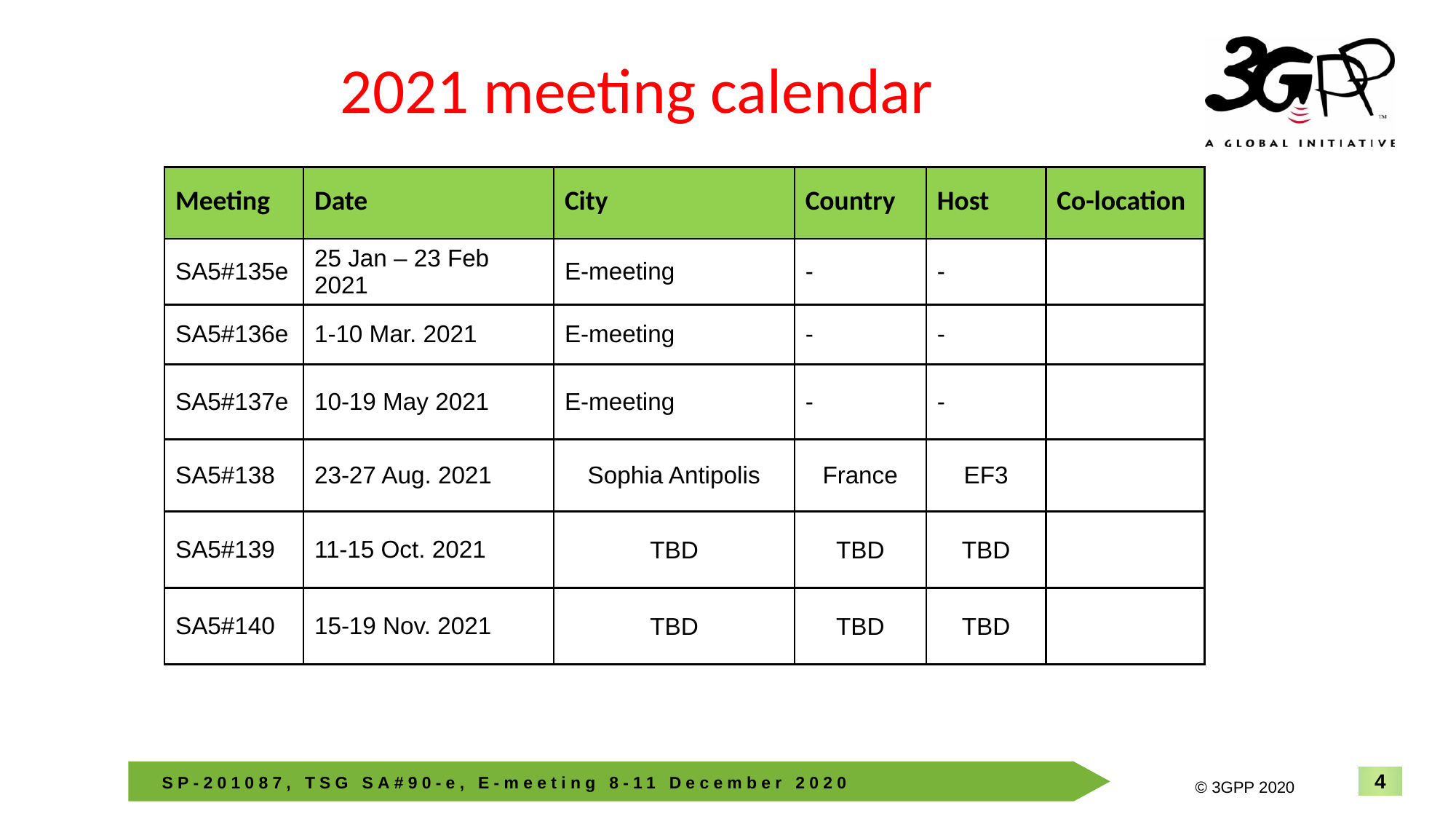

# 2021 meeting calendar
| Meeting | Date | City | Country | Host | Co-location |
| --- | --- | --- | --- | --- | --- |
| SA5#135e | 25 Jan – 23 Feb 2021 | E-meeting | - | - |  |
| SA5#136e | 1-10 Mar. 2021 | E-meeting | - | - |  |
| SA5#137e | 10-19 May 2021 | E-meeting | - | - |  |
| SA5#138 | 23-27 Aug. 2021 | Sophia Antipolis | France | EF3 |  |
| SA5#139 | 11-15 Oct. 2021 | TBD | TBD | TBD |  |
| SA5#140 | 15-19 Nov. 2021 | TBD | TBD | TBD |  |